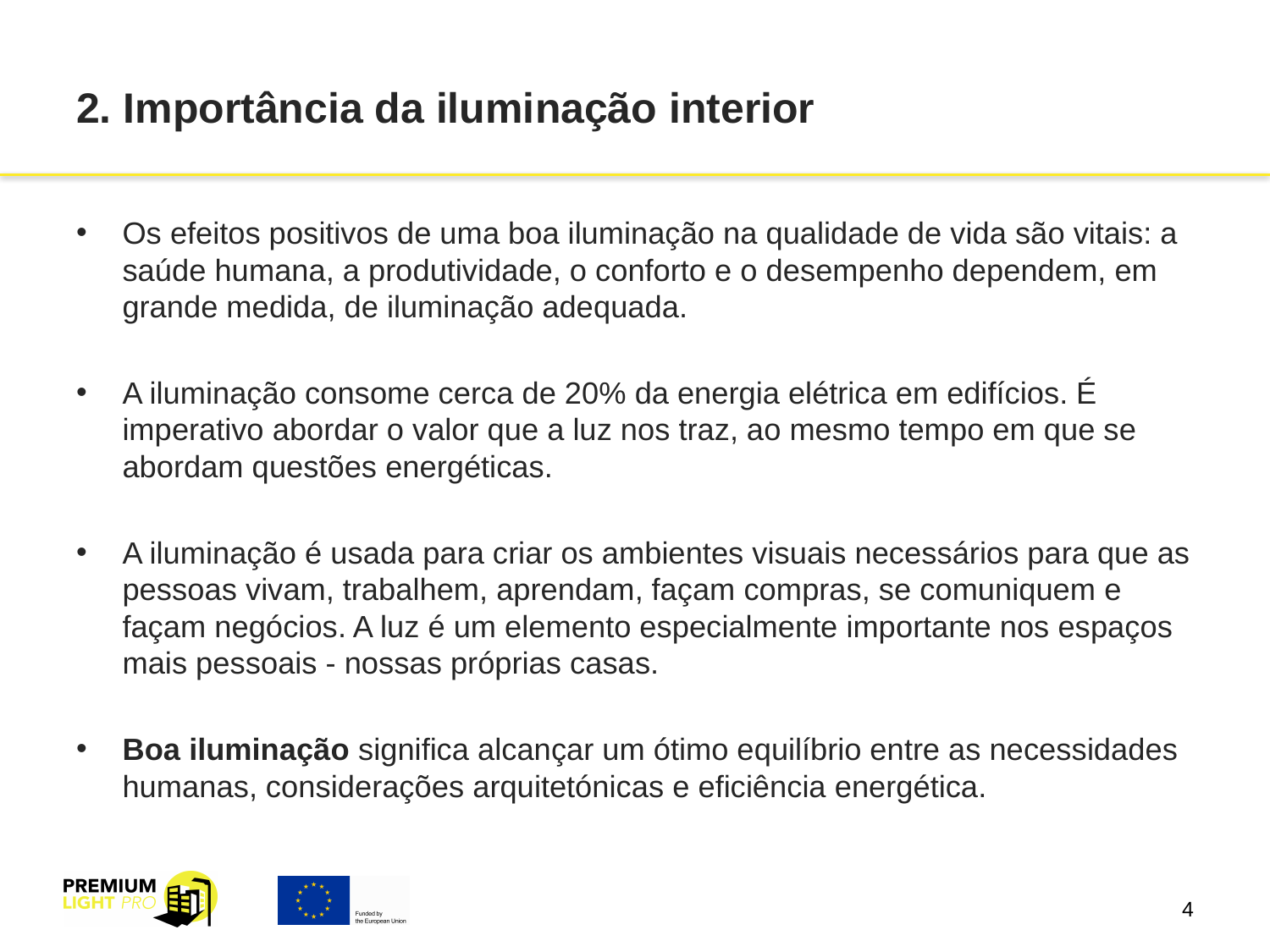

# 2. Importância da iluminação interior
Os efeitos positivos de uma boa iluminação na qualidade de vida são vitais: a saúde humana, a produtividade, o conforto e o desempenho dependem, em grande medida, de iluminação adequada.

A iluminação consome cerca de 20% da energia elétrica em edifícios. É imperativo abordar o valor que a luz nos traz, ao mesmo tempo em que se abordam questões energéticas.

A iluminação é usada para criar os ambientes visuais necessários para que as pessoas vivam, trabalhem, aprendam, façam compras, se comuniquem e façam negócios. A luz é um elemento especialmente importante nos espaços mais pessoais - nossas próprias casas.

Boa iluminação significa alcançar um ótimo equilíbrio entre as necessidades humanas, considerações arquitetónicas e eficiência energética.